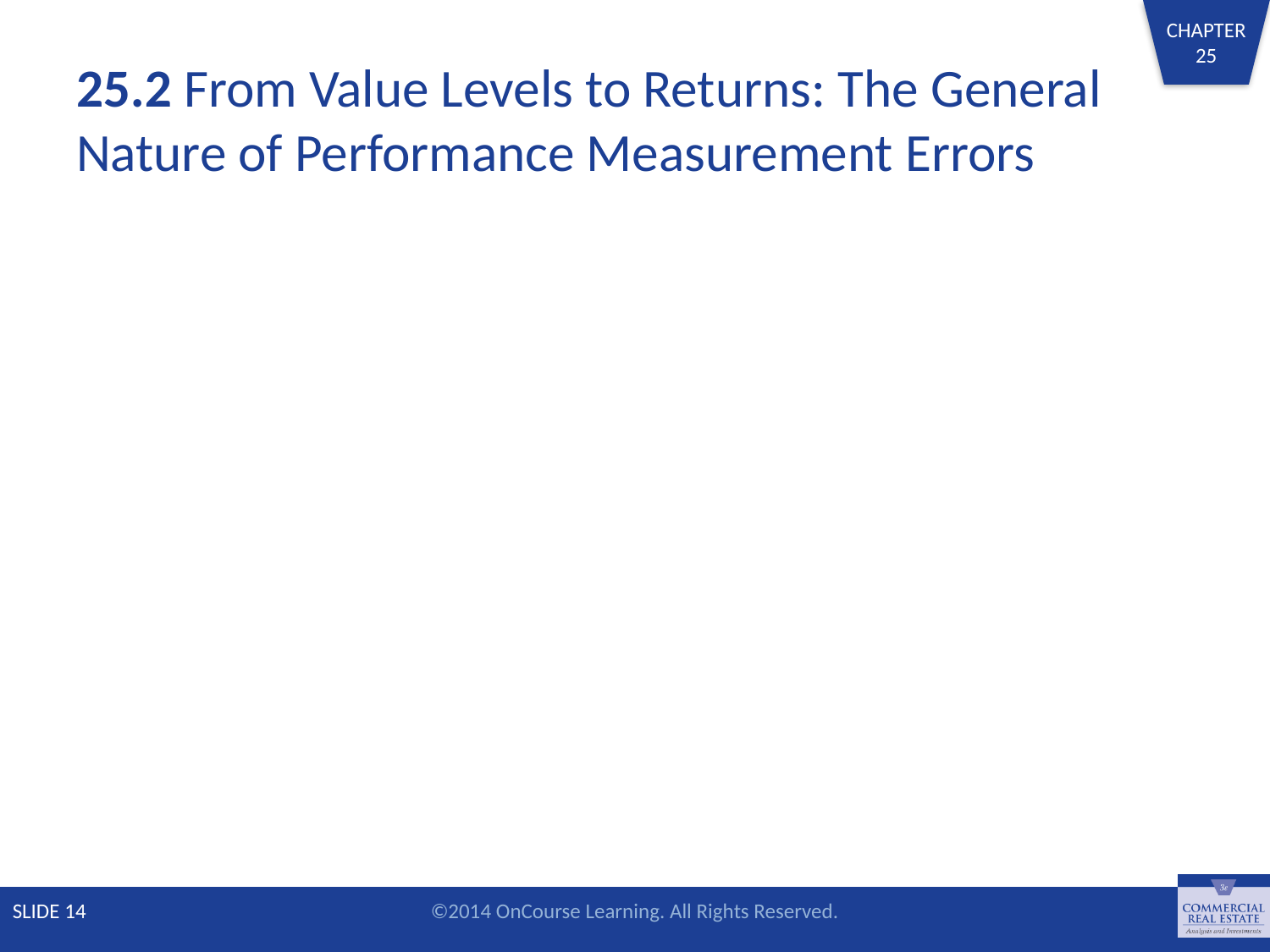

# 25.2 From Value Levels to Returns: The General Nature of Performance Measurement Errors

SLIDE 14